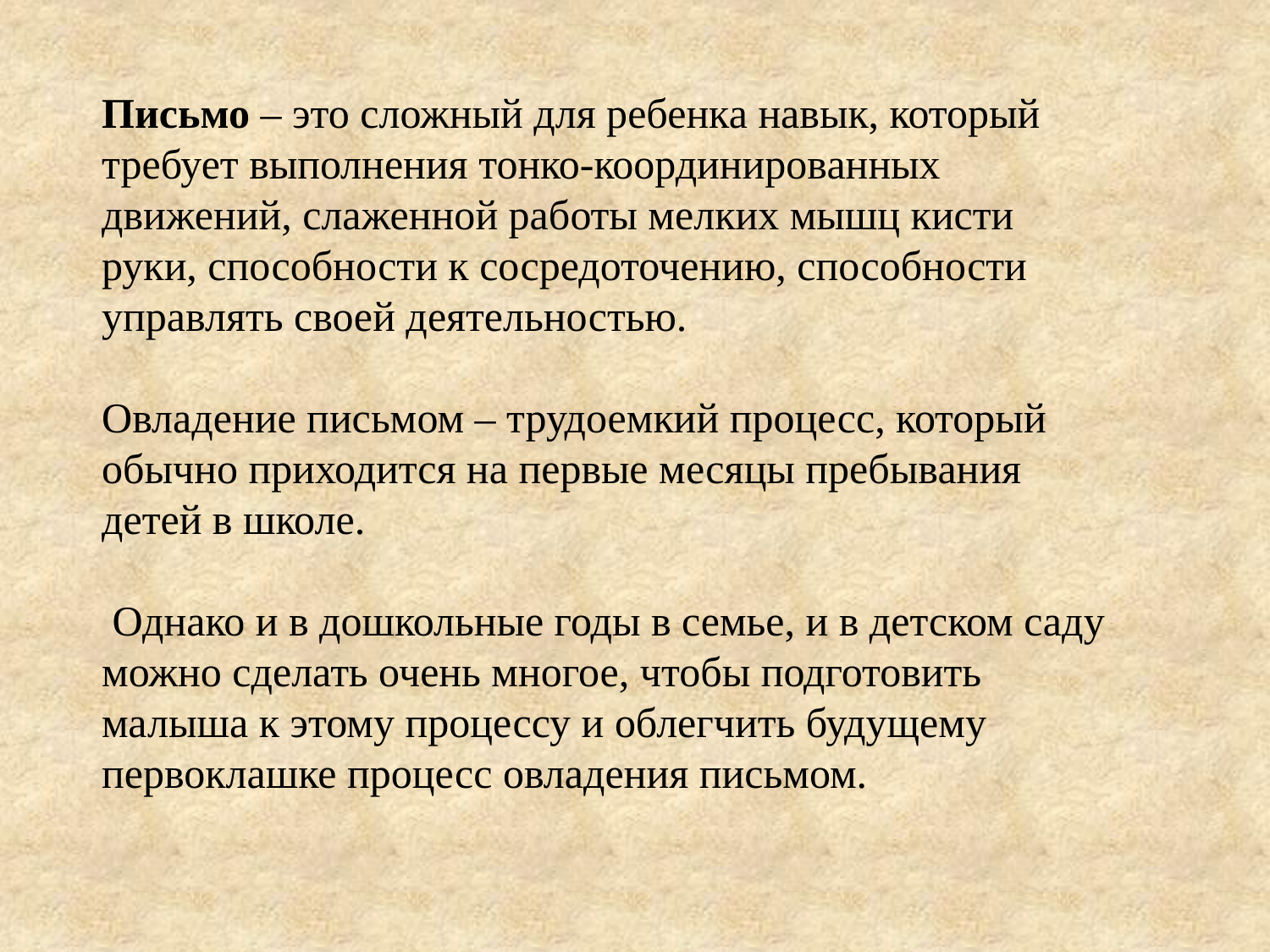

Письмо – это сложный для ребенка навык, который требует выполнения тонко-координированных движений, слаженной работы мелких мышц кисти руки, способности к сосредоточению, способности управлять своей деятельностью.

Овладение письмом – трудоемкий процесс, который обычно приходится на первые месяцы пребывания детей в школе.

 Однако и в дошкольные годы в семье, и в детском саду можно сделать очень многое, чтобы подготовить малыша к этому процессу и облегчить будущему первоклашке процесс овладения письмом.